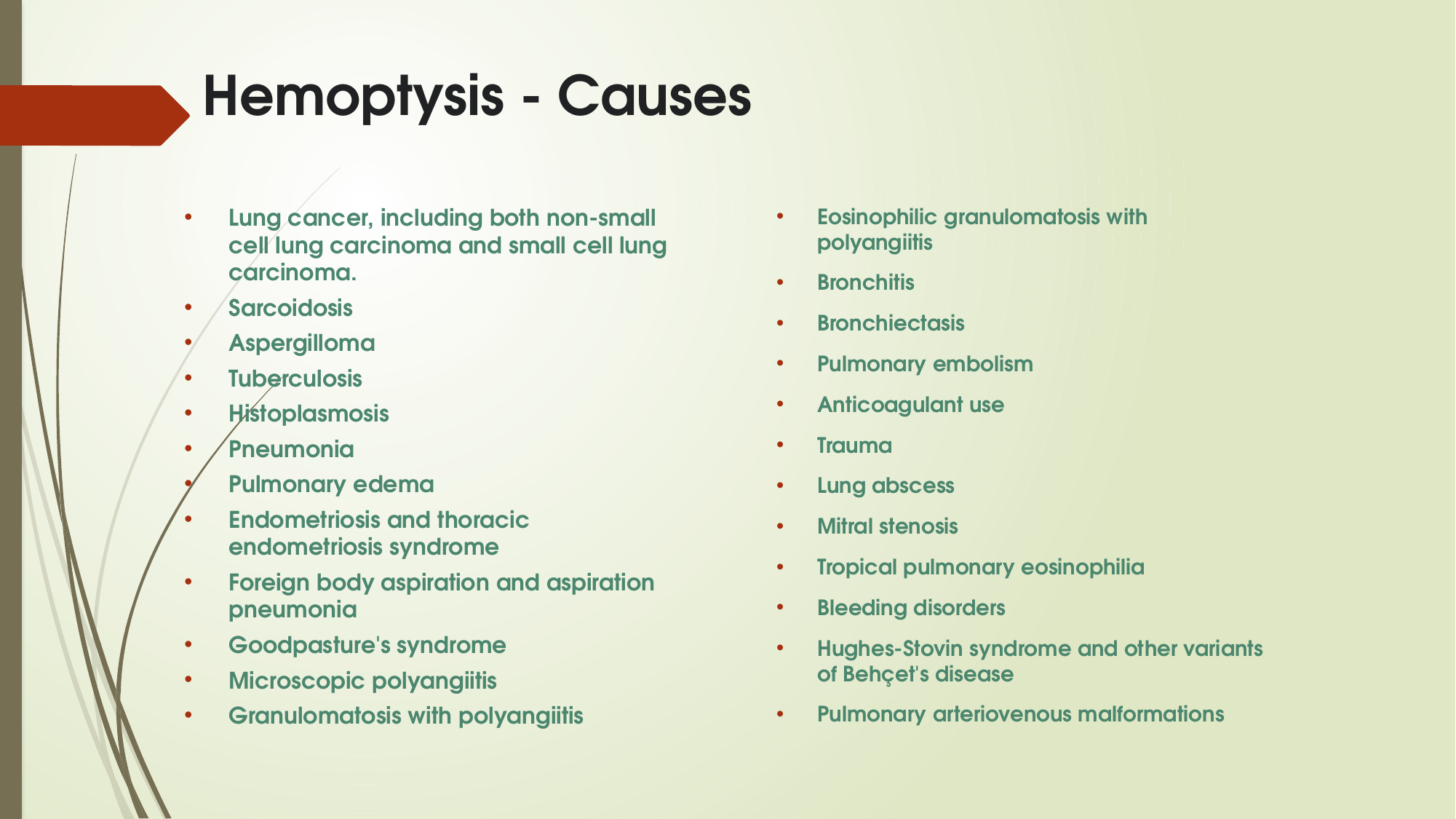

Hemoptysis - Causes
Lung cancer, including both non-small cell lung carcinoma and small cell lung carcinoma.
Sarcoidosis
Aspergilloma
Tuberculosis
Histoplasmosis
Pneumonia
Pulmonary edema
Endometriosis and thoracic endometriosis syndrome
Foreign body aspiration and aspiration pneumonia
Goodpasture's syndrome
Microscopic polyangiitis
Granulomatosis with polyangiitis

Eosinophilic granulomatosis with polyangiitis
Bronchitis
Bronchiectasis
Pulmonary embolism
Anticoagulant use
Trauma
Lung abscess
Mitral stenosis
Tropical pulmonary eosinophilia
Bleeding disorders
Hughes-Stovin syndrome and other variants of Behçet's disease
Pulmonary arteriovenous malformations